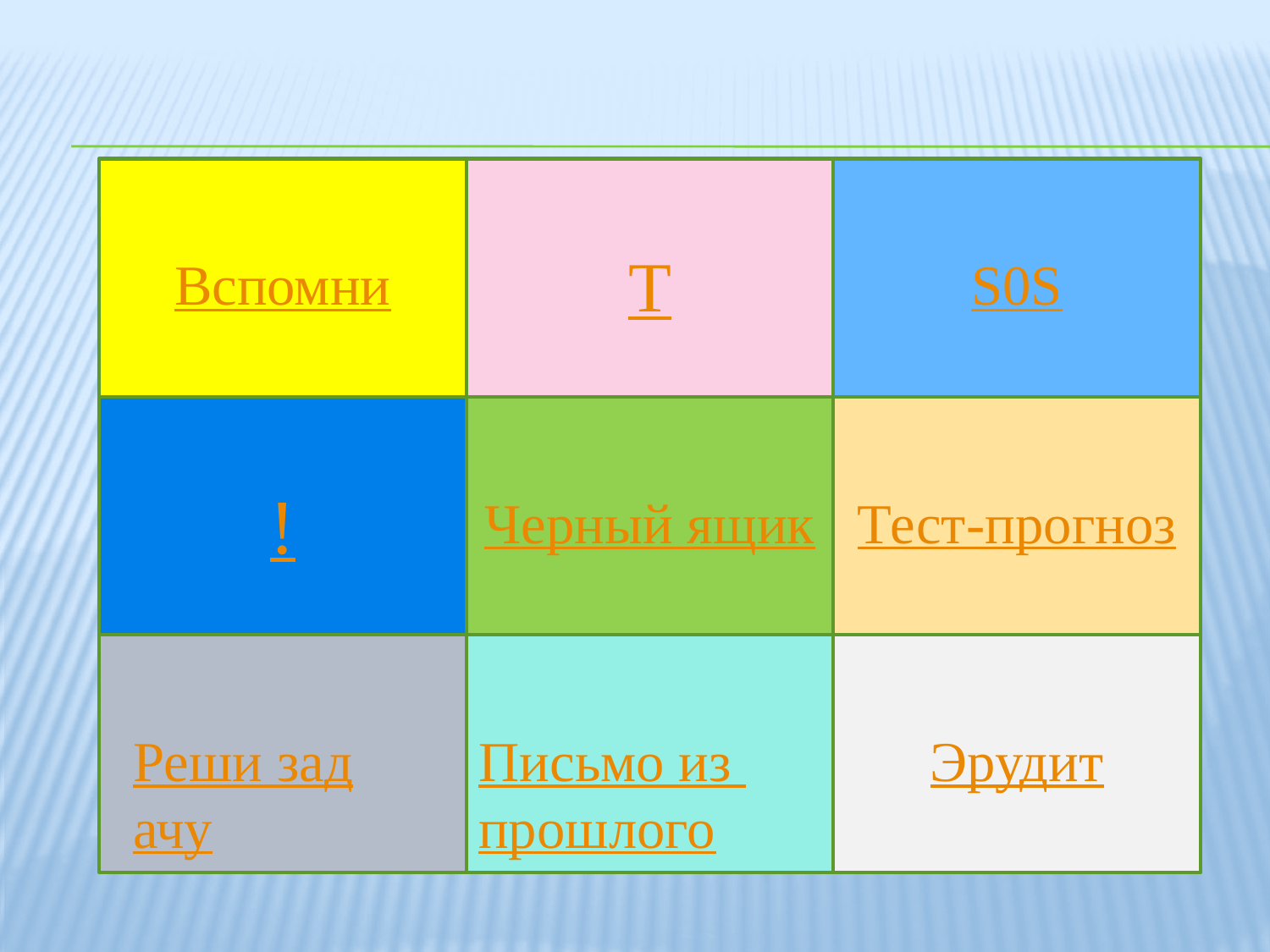

#

Вспомни
Т
S0S
!
Черный ящик
Тест-прогноз
Реши задачу
Письмо из прошлого
Эрудит